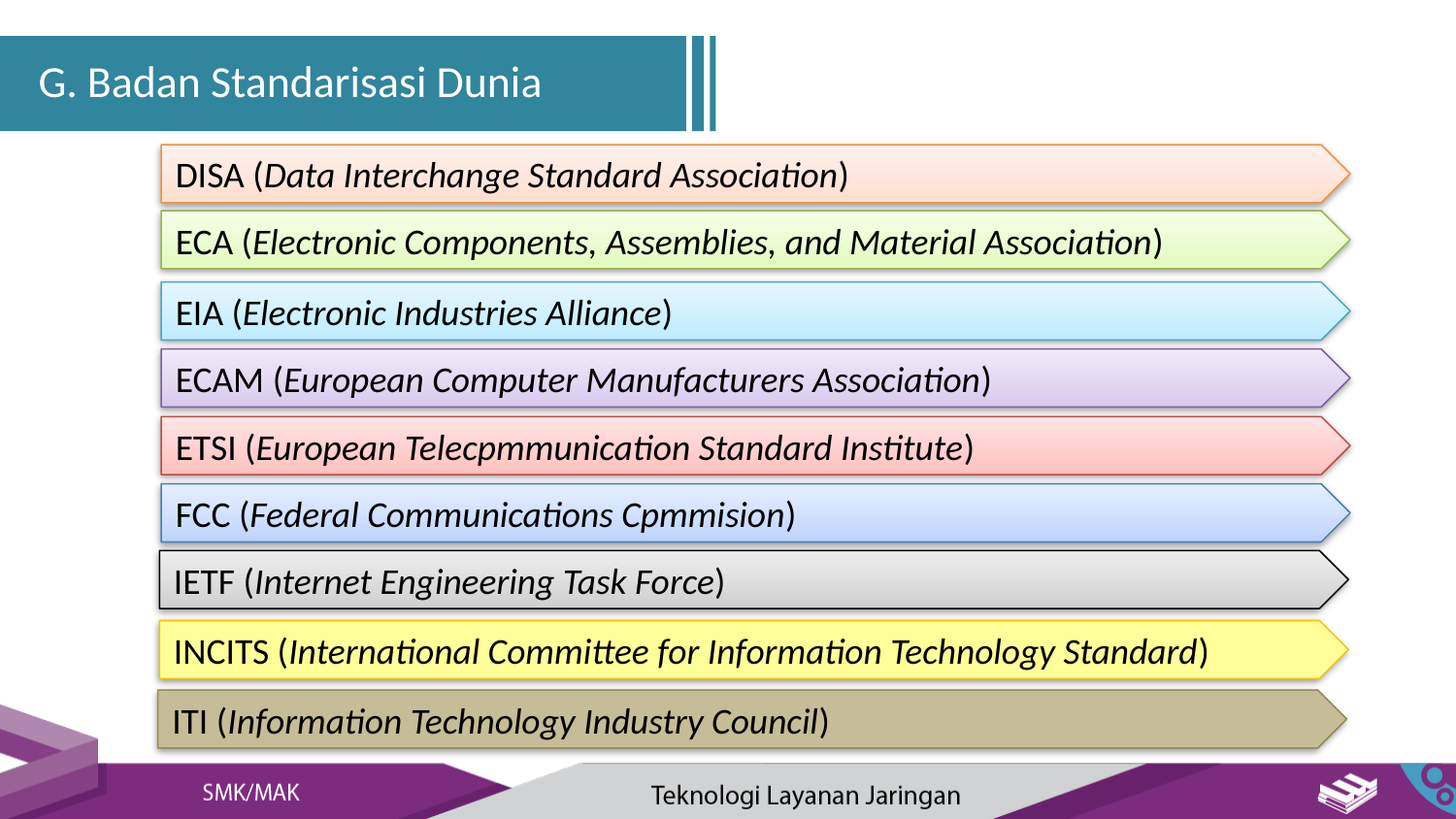

G. Badan Standarisasi Dunia
DISA (Data Interchange Standard Association)
ECA (Electronic Components, Assemblies, and Material Association)
EIA (Electronic Industries Alliance)
ECAM (European Computer Manufacturers Association)
ETSI (European Telecpmmunication Standard Institute)
FCC (Federal Communications Cpmmision)
IETF (Internet Engineering Task Force)
INCITS (International Committee for Information Technology Standard)
ITI (Information Technology Industry Council)